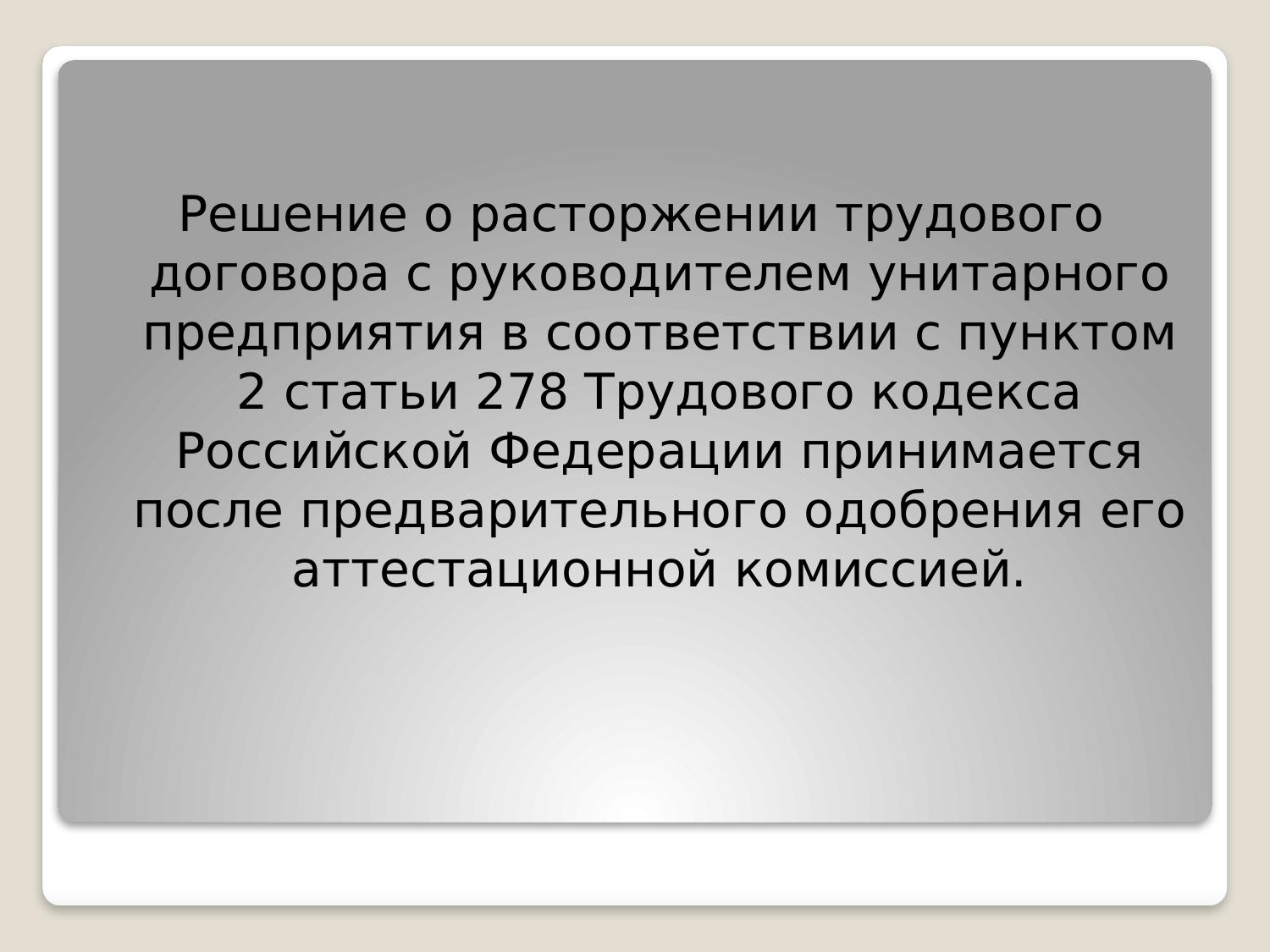

Решение о расторжении трудового договора с руководителем унитарного предприятия в соответствии с пунктом 2 статьи 278 Трудового кодекса Российской Федерации принимается после предварительного одобрения его аттестационной комиссией.